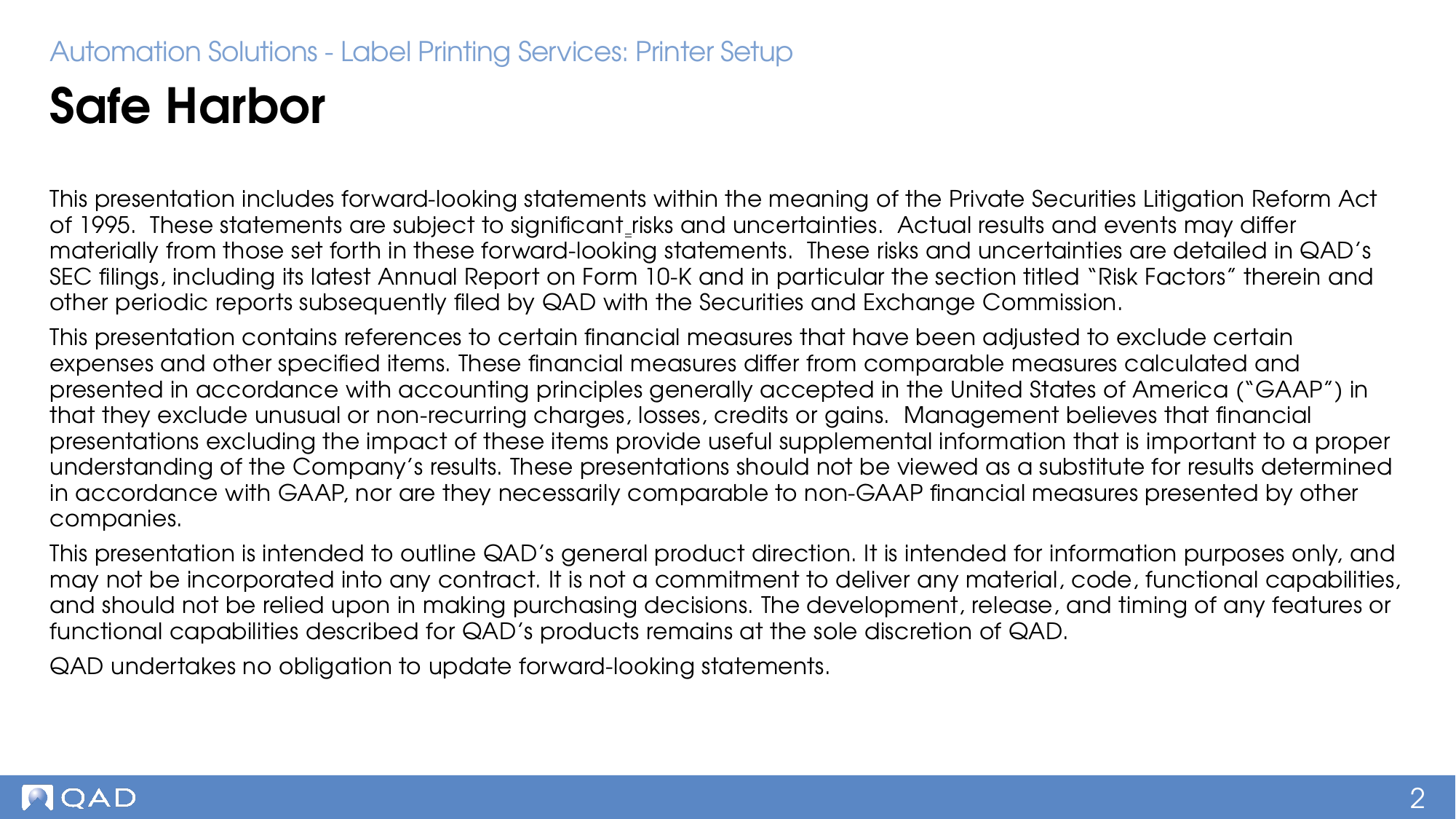

Automation Solutions - Label Printing Services: Printer Setup
# Safe Harbor
This presentation includes forward-looking statements within the meaning of the Private Securities Litigation Reform Act of 1995.  These statements are subject to significant risks and uncertainties.  Actual results and events may differ materially from those set forth in these forward-looking statements.  These risks and uncertainties are detailed in QAD’s SEC filings, including its latest Annual Report on Form 10-K and in particular the section titled “Risk Factors” therein and other periodic reports subsequently filed by QAD with the Securities and Exchange Commission.
This presentation contains references to certain financial measures that have been adjusted to exclude certain expenses and other specified items. These financial measures differ from comparable measures calculated and presented in accordance with accounting principles generally accepted in the United States of America (“GAAP”) in that they exclude unusual or non-recurring charges, losses, credits or gains.  Management believes that financial presentations excluding the impact of these items provide useful supplemental information that is important to a proper understanding of the Company’s results. These presentations should not be viewed as a substitute for results determined in accordance with GAAP, nor are they necessarily comparable to non-GAAP financial measures presented by other companies.
This presentation is intended to outline QAD’s general product direction. It is intended for information purposes only, and may not be incorporated into any contract. It is not a commitment to deliver any material, code, functional capabilities, and should not be relied upon in making purchasing decisions. The development, release, and timing of any features or functional capabilities described for QAD’s products remains at the sole discretion of QAD.
QAD undertakes no obligation to update forward-looking statements.
2